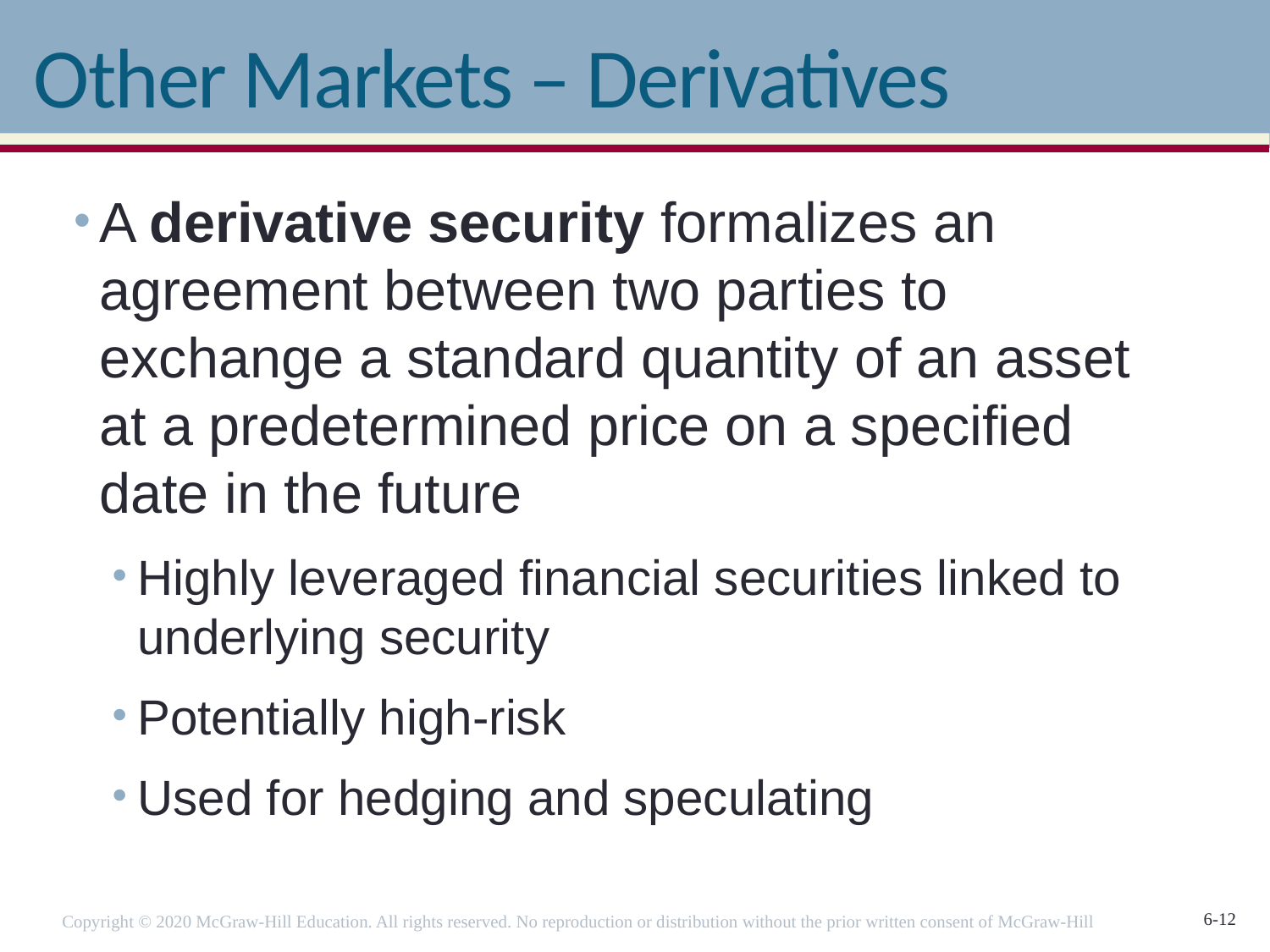

# Other Markets – Derivatives
A derivative security formalizes an agreement between two parties to exchange a standard quantity of an asset at a predetermined price on a specified date in the future
Highly leveraged financial securities linked to underlying security
Potentially high-risk
Used for hedging and speculating
Copyright © 2020 McGraw-Hill Education. All rights reserved. No reproduction or distribution without the prior written consent of McGraw-Hill Education.